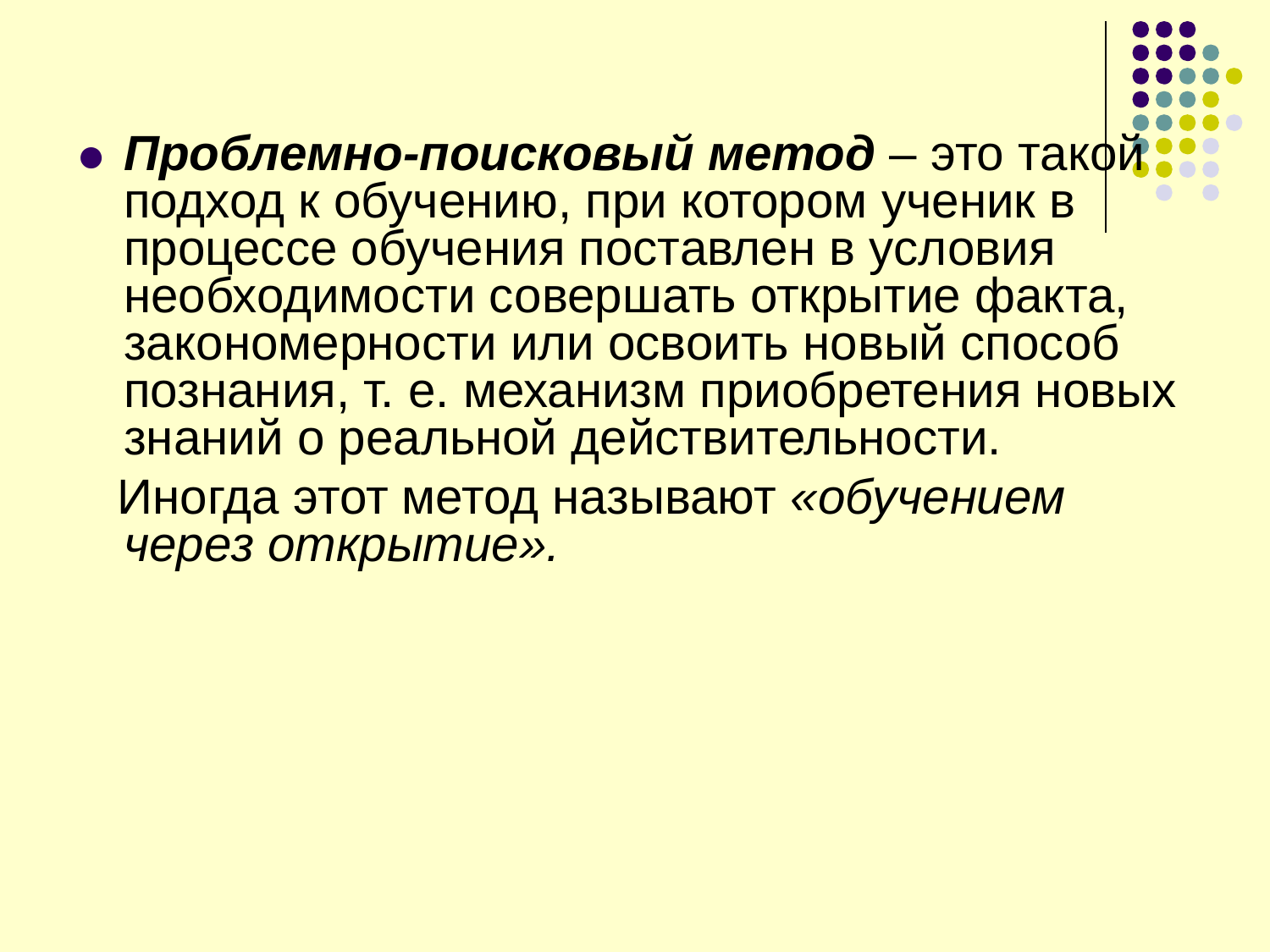

Проблемно-поисковый метод – это такой подход к обучению, при котором ученик в процессе обучения поставлен в условия необходимости совершать открытие факта, закономерности или освоить новый способ познания, т. е. механизм приобретения новых знаний о реальной действительности.
   Иногда этот метод называют «обучением через открытие».